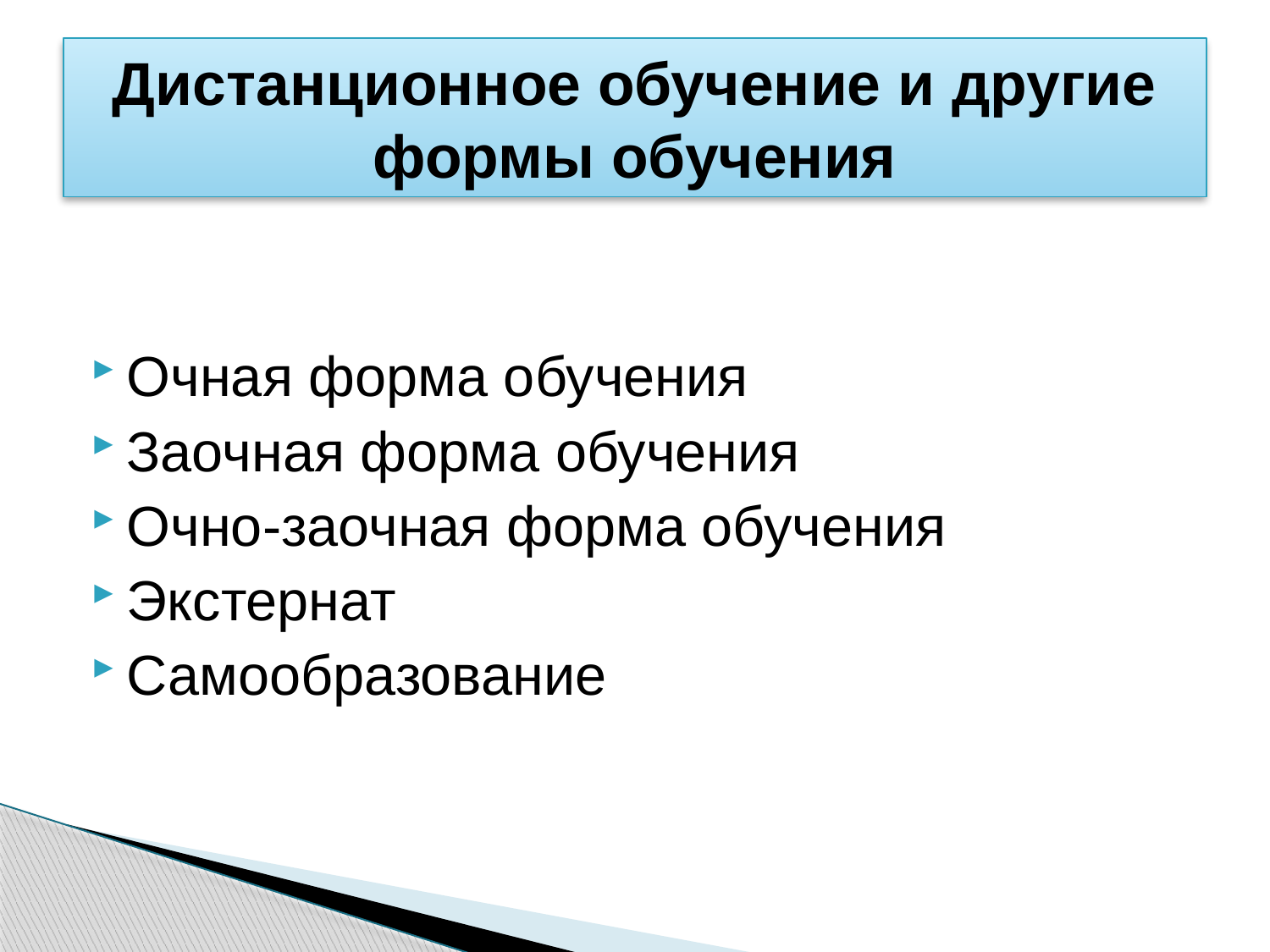

# Дистанционное обучение и другие формы обучения

Очная форма обучения
Заочная форма обучения
Очно-заочная форма обучения
Экстернат
Самообразование